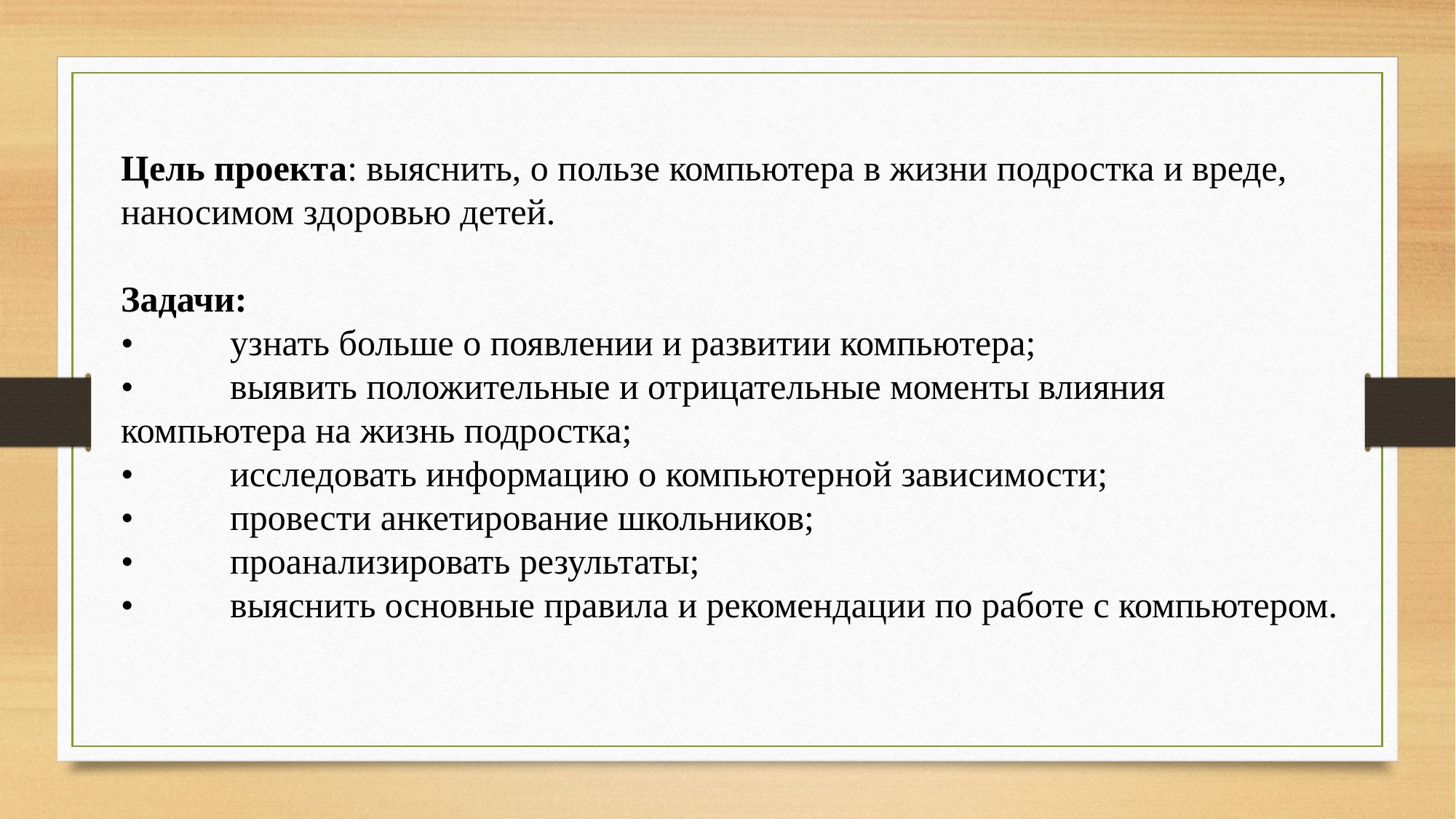

Цель проекта: выяснить, о пользе компьютера в жизни подростка и вреде, наносимом здоровью детей.

Задачи:
•	узнать больше о появлении и развитии компьютера;
•	выявить положительные и отрицательные моменты влияния компьютера на жизнь подростка;
•	исследовать информацию о компьютерной зависимости;
•	провести анкетирование школьников;
•	проанализировать результаты;
•	выяснить основные правила и рекомендации по работе с компьютером.